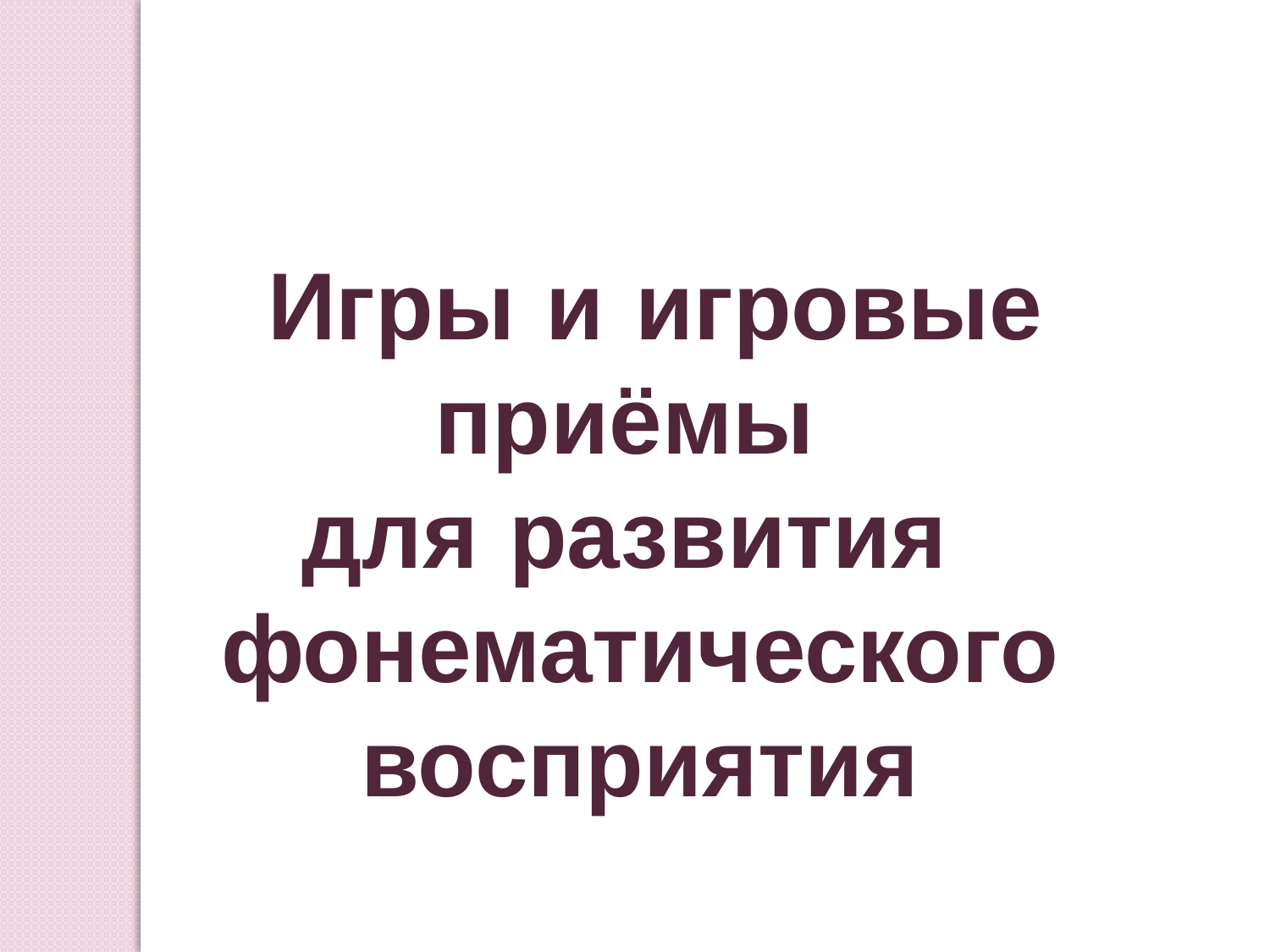

Игры и игровые приёмы
для развития
фонематического восприятия